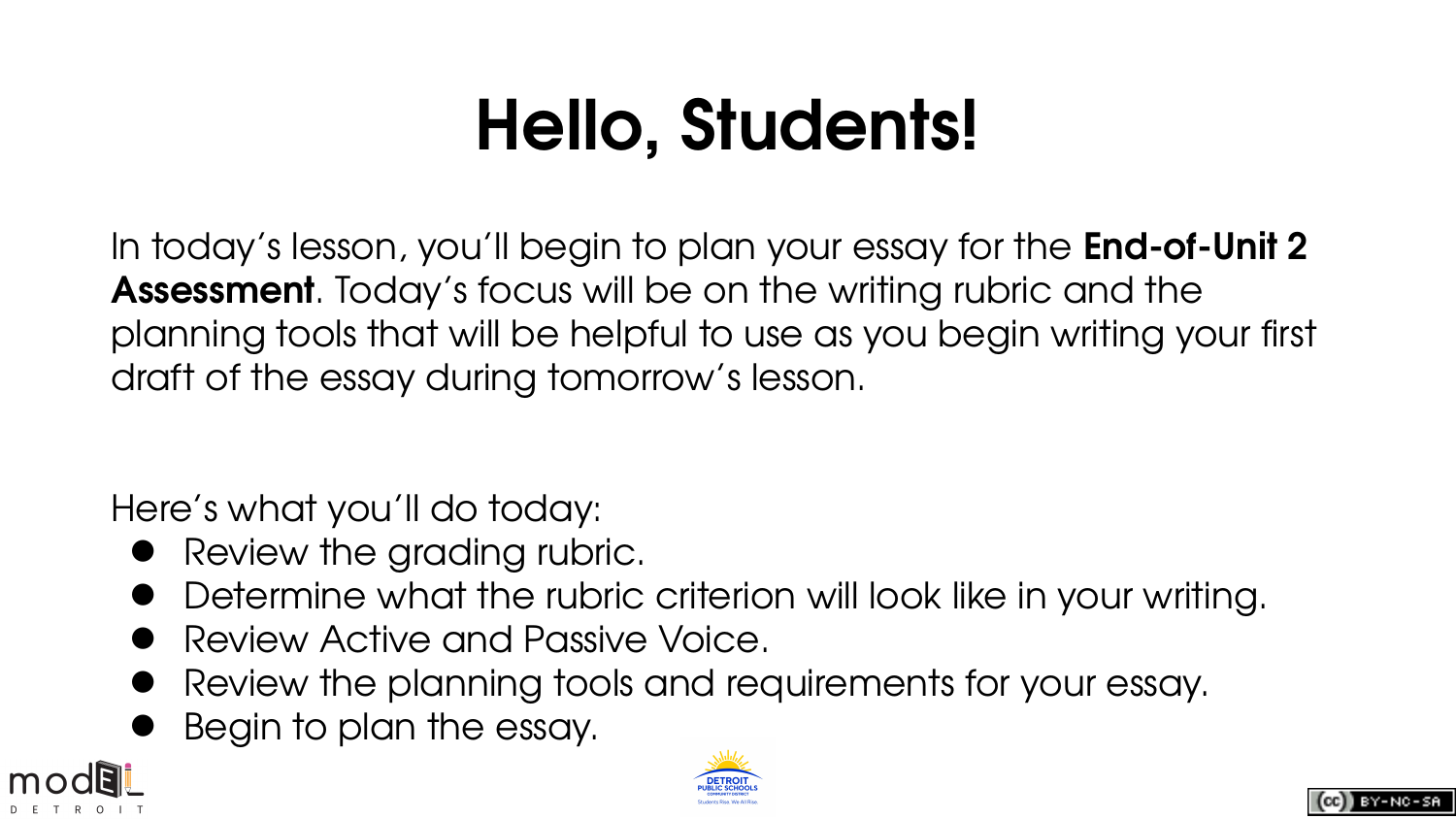

# Hello, Students!
In today’s lesson, you’ll begin to plan your essay for the End-of-Unit 2 Assessment. Today’s focus will be on the writing rubric and the planning tools that will be helpful to use as you begin writing your first draft of the essay during tomorrow’s lesson.

Here’s what you’ll do today:
Review the grading rubric.
Determine what the rubric criterion will look like in your writing.
Review Active and Passive Voice.
Review the planning tools and requirements for your essay.
Begin to plan the essay.